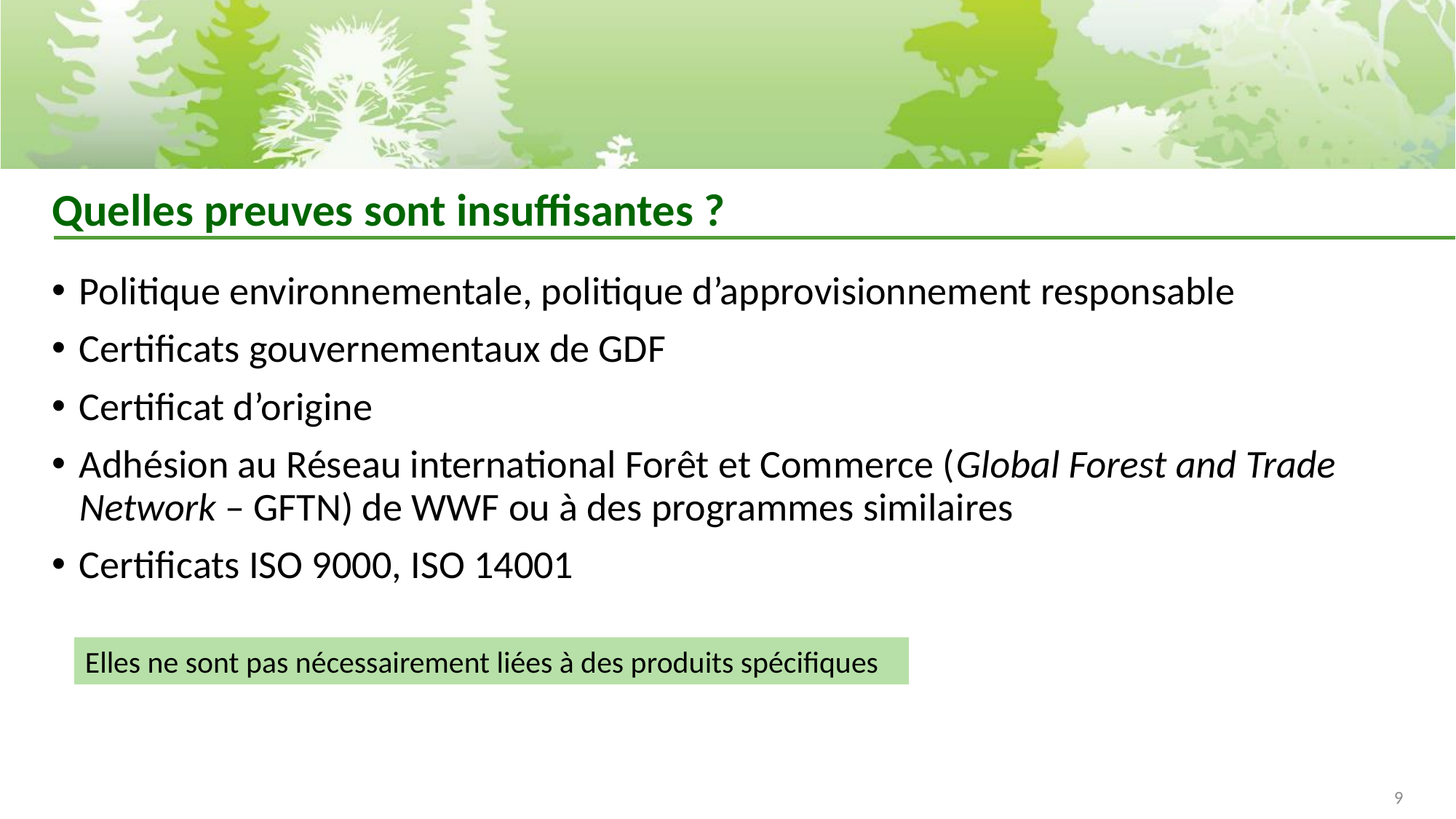

# Quelles preuves sont insuffisantes ?
Politique environnementale, politique d’approvisionnement responsable
Certificats gouvernementaux de GDF
Certificat d’origine
Adhésion au Réseau international Forêt et Commerce (Global Forest and Trade Network – GFTN) de WWF ou à des programmes similaires
Certificats ISO 9000, ISO 14001
Elles ne sont pas nécessairement liées à des produits spécifiques
9